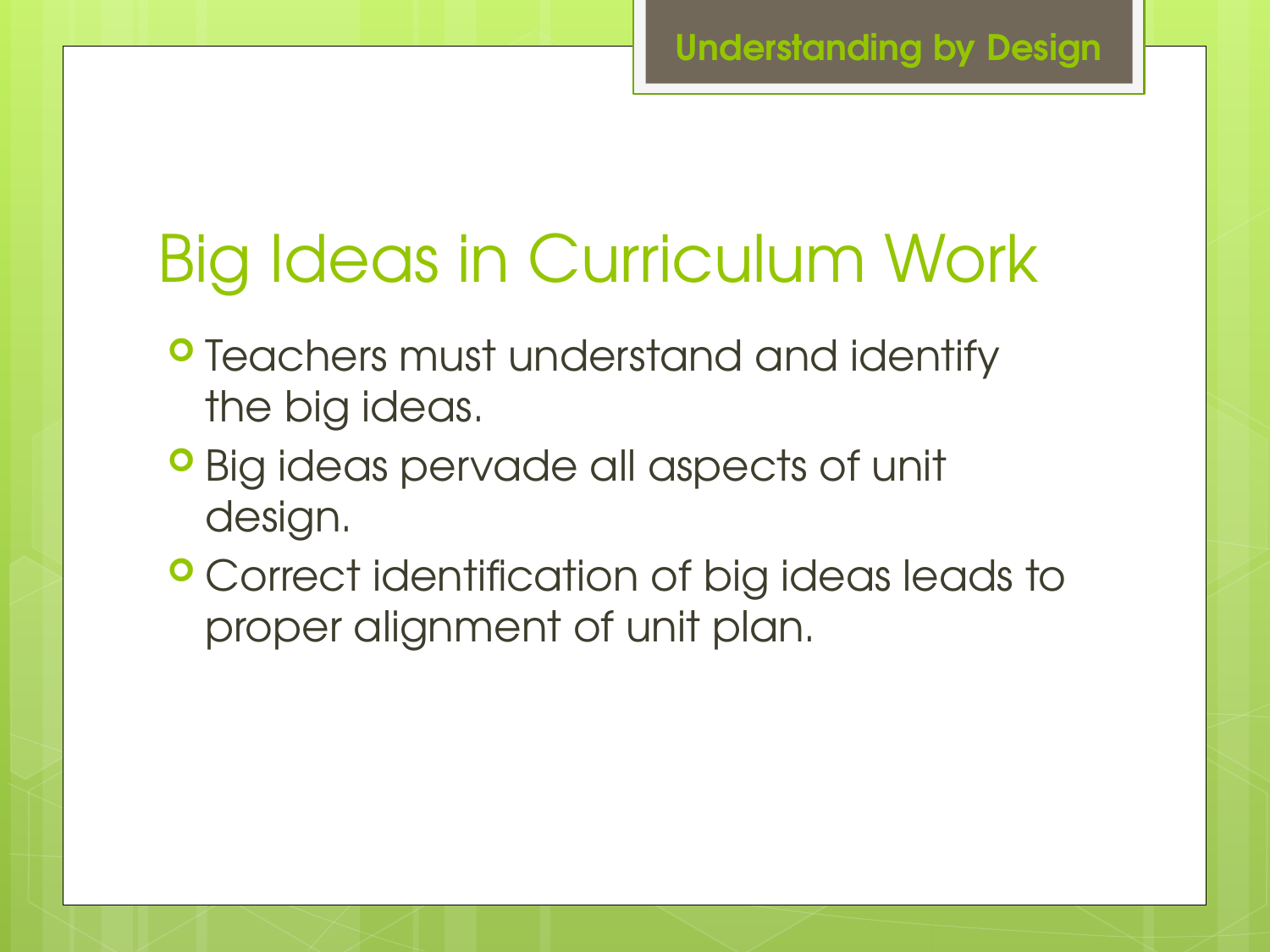

# Big Ideas in Curriculum Work
Teachers must understand and identify the big ideas.
Big ideas pervade all aspects of unit design.
Correct identification of big ideas leads to proper alignment of unit plan.